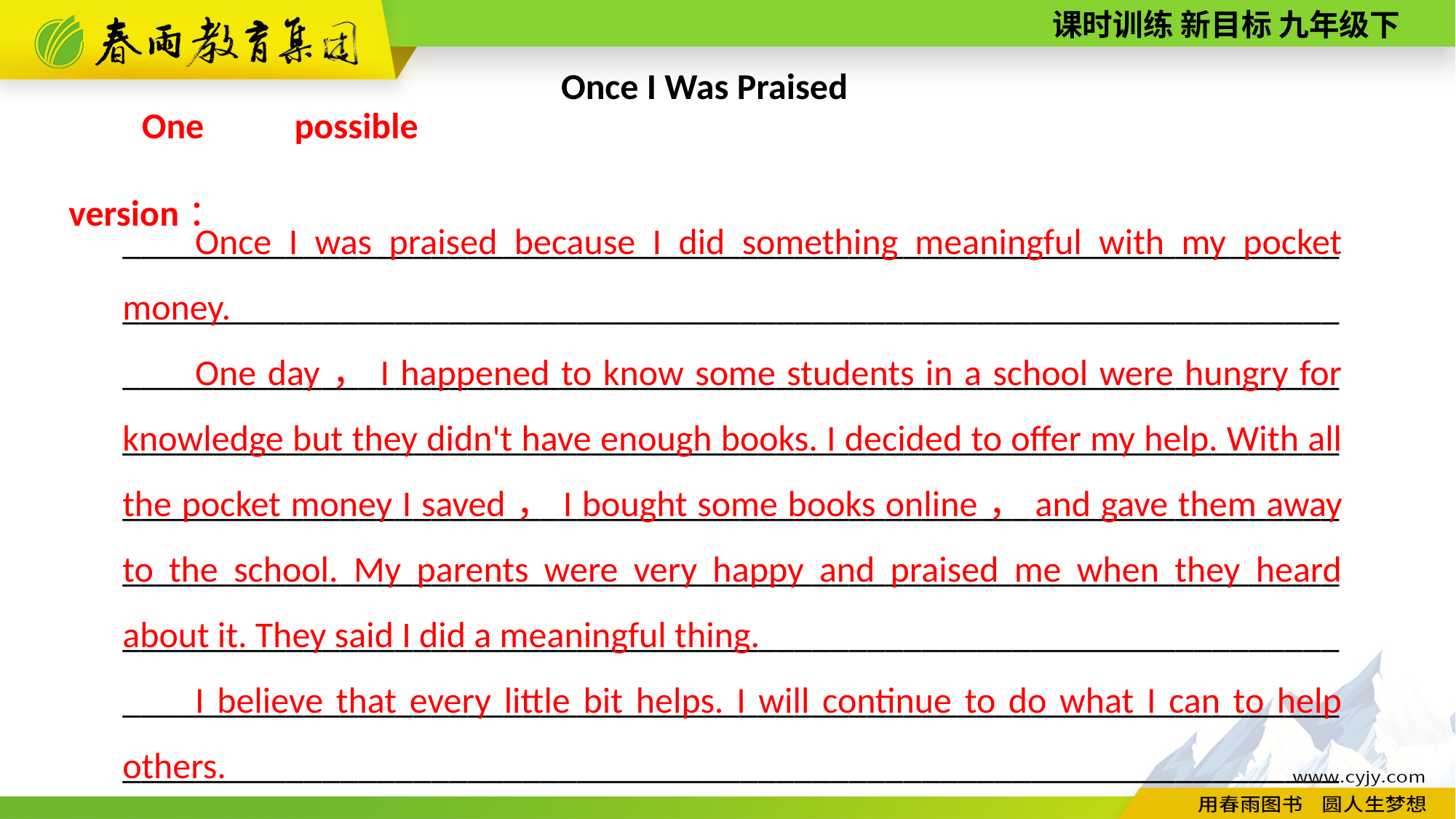

Once I Was Praised
One possible version：
___________________________________________________________________
___________________________________________________________________
___________________________________________________________________
___________________________________________________________________
___________________________________________________________________
___________________________________________________________________
___________________________________________________________________
___________________________________________________________________
___________________________________________________________________
Once I was praised because I did something meaningful with my pocket money.
One day，I happened to know some students in a school were hungry for knowledge but they didn't have enough books. I decided to offer my help. With all the pocket money I saved，I bought some books online，and gave them away to the school. My parents were very happy and praised me when they heard about it. They said I did a meaningful thing.
I believe that every little bit helps. I will continue to do what I can to help others.